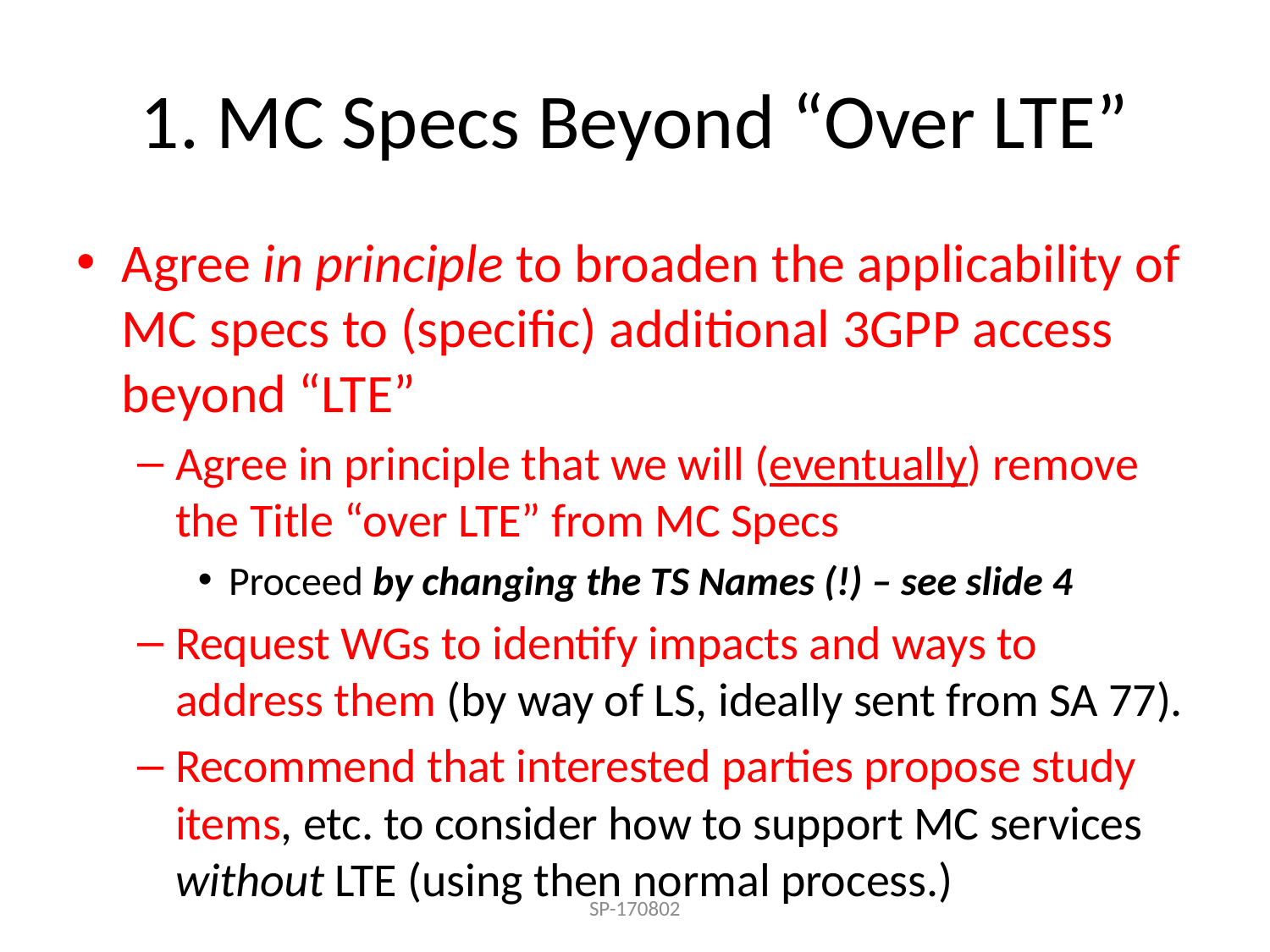

# 1. MC Specs Beyond “Over LTE”
Agree in principle to broaden the applicability of MC specs to (specific) additional 3GPP access beyond “LTE”
Agree in principle that we will (eventually) remove the Title “over LTE” from MC Specs
Proceed by changing the TS Names (!) – see slide 4
Request WGs to identify impacts and ways to address them (by way of LS, ideally sent from SA 77).
Recommend that interested parties propose study items, etc. to consider how to support MC services without LTE (using then normal process.)

SP-170802